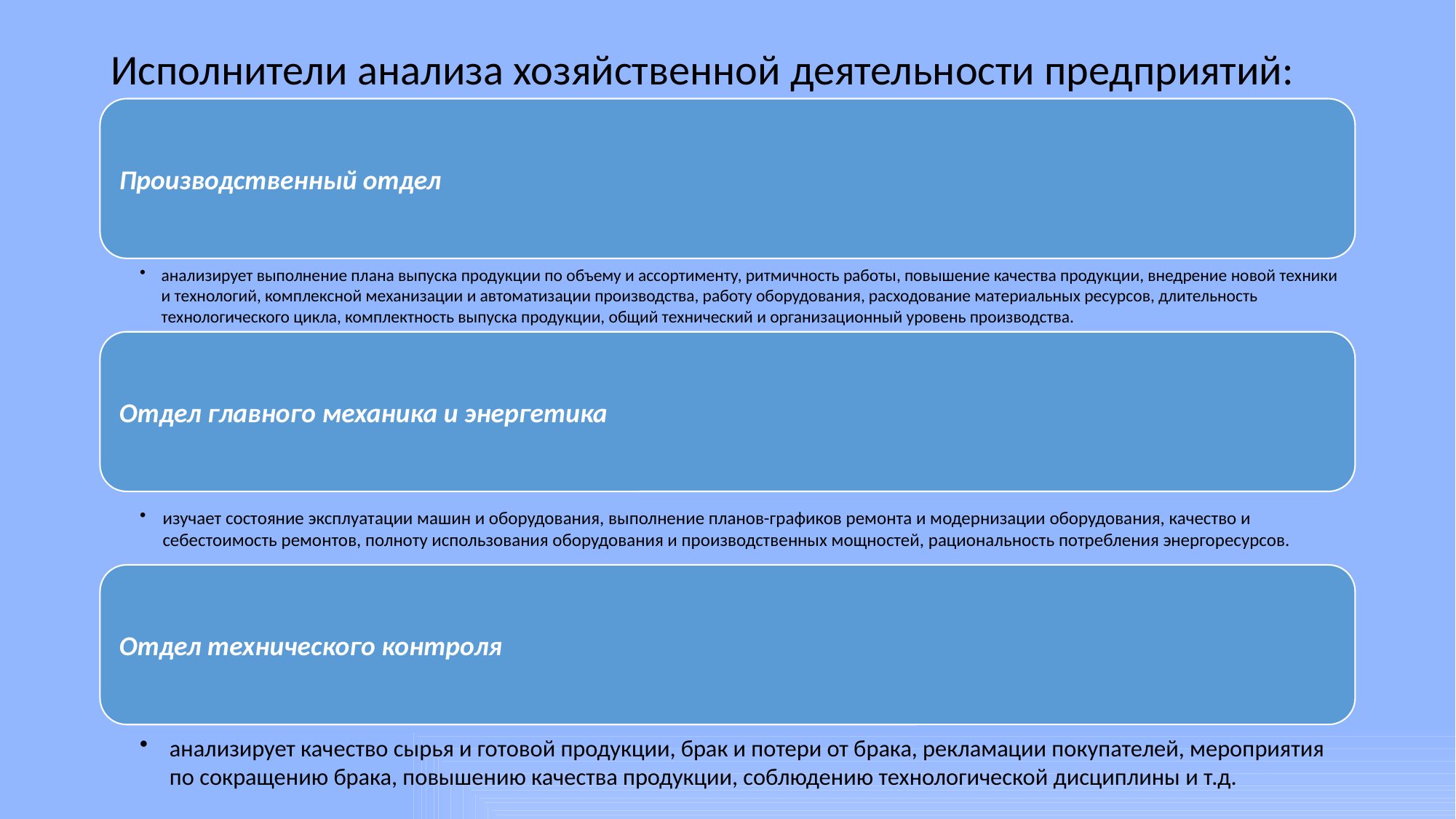

# Исполнители анализа хозяйственной деятельности предприятий:
Производственный отдел
анализирует выполнение плана выпуска продукции по объему и ассортименту, ритмичность работы, повышение качества продукции, внедрение новой техники и технологий, комплексной механизации и автоматизации производства, работу оборудования, расходование материальных ресурсов, длительность технологического цикла, комплектность выпуска продукции, общий технический и организационный уровень производства.
Отдел главного механика и энергетика
изучает состояние эксплуатации машин и оборудования, выполнение планов-графиков ремонта и модернизации оборудования, качество и себестоимость ремонтов, полноту использования оборудования и производственных мощностей, рациональность потребления энергоресурсов.
Отдел технического контроля
анализирует качество сырья и готовой продукции, брак и потери от брака, рекламации покупателей, мероприятия по сокращению брака, повышению качества продукции, соблюдению технологической дисциплины и т.д.